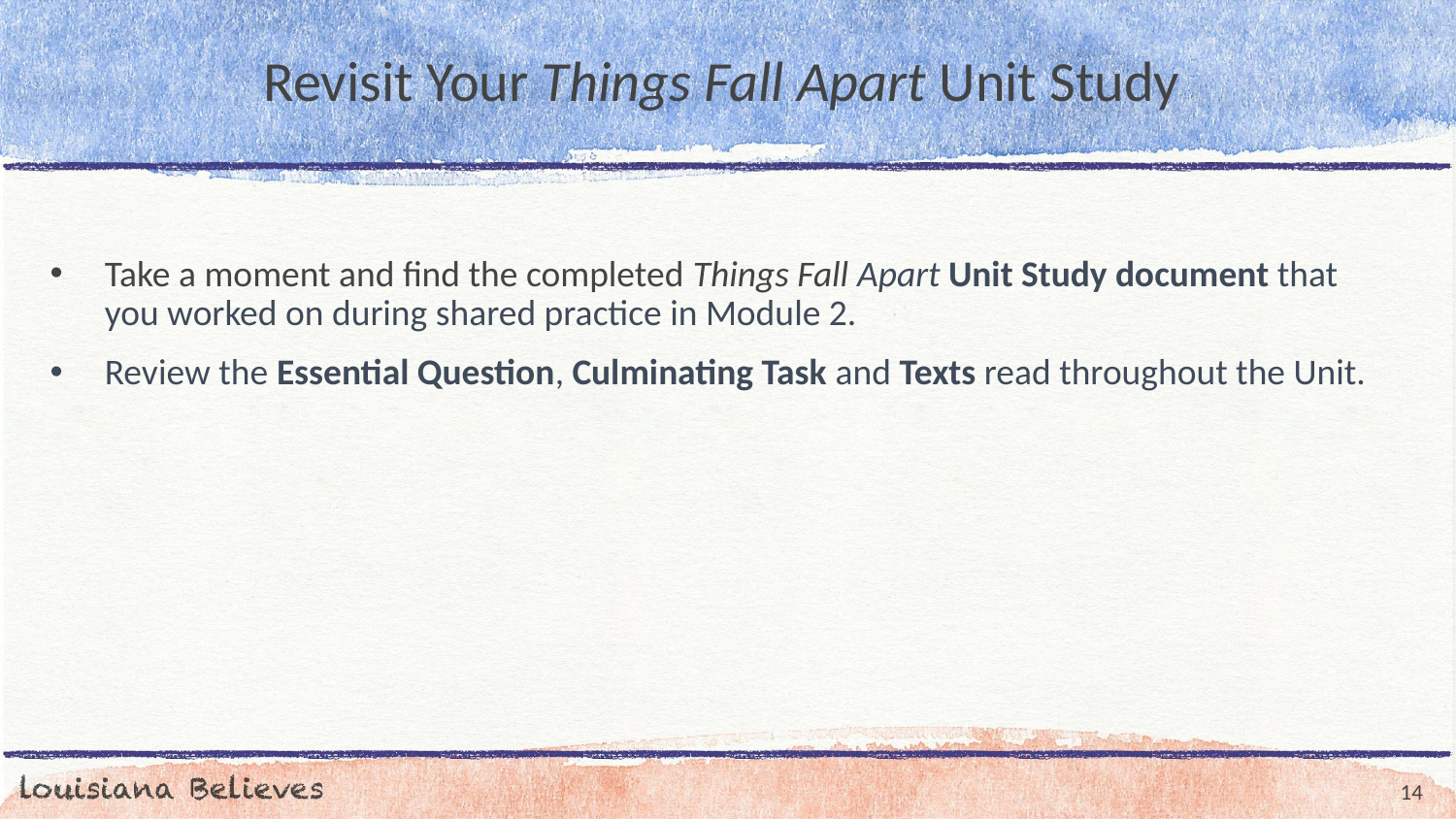

# Revisit Your Things Fall Apart Unit Study
Take a moment and find the completed Things Fall Apart Unit Study document that you worked on during shared practice in Module 2.
Review the Essential Question, Culminating Task and Texts read throughout the Unit.